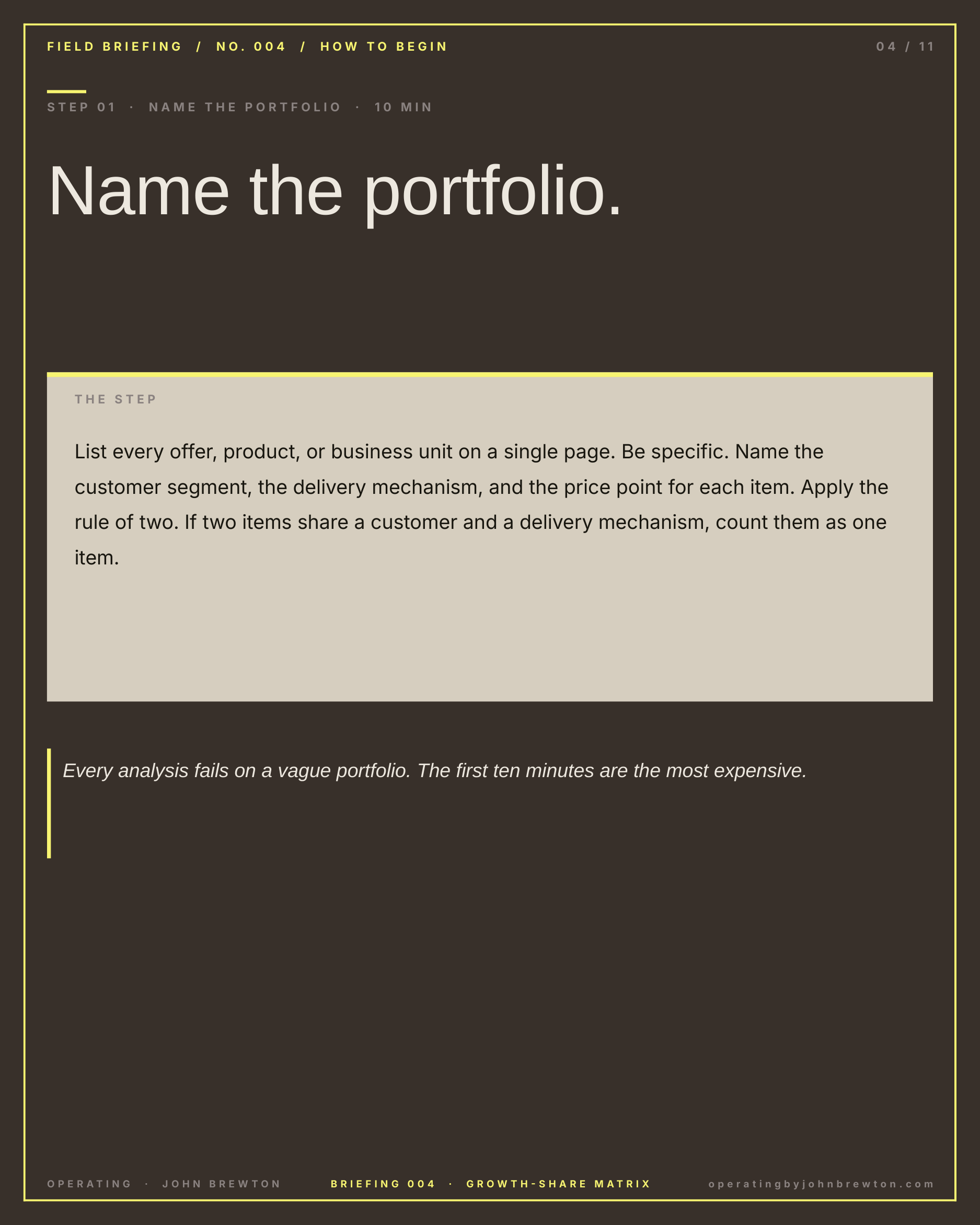

FIELD BRIEFING  /  NO. 004  /  HOW TO BEGIN
04 / 11

STEP 01  ·  NAME THE PORTFOLIO  ·  10 MIN
Name the portfolio.

THE STEP
List every offer, product, or business unit on a single page. Be specific. Name the customer segment, the delivery mechanism, and the price point for each item. Apply the rule of two. If two items share a customer and a delivery mechanism, count them as one item.

Every analysis fails on a vague portfolio. The first ten minutes are the most expensive.
BRIEFING 004  ·  GROWTH-SHARE MATRIX
operatingbyjohnbrewton.com
OPERATING  ·  JOHN BREWTON